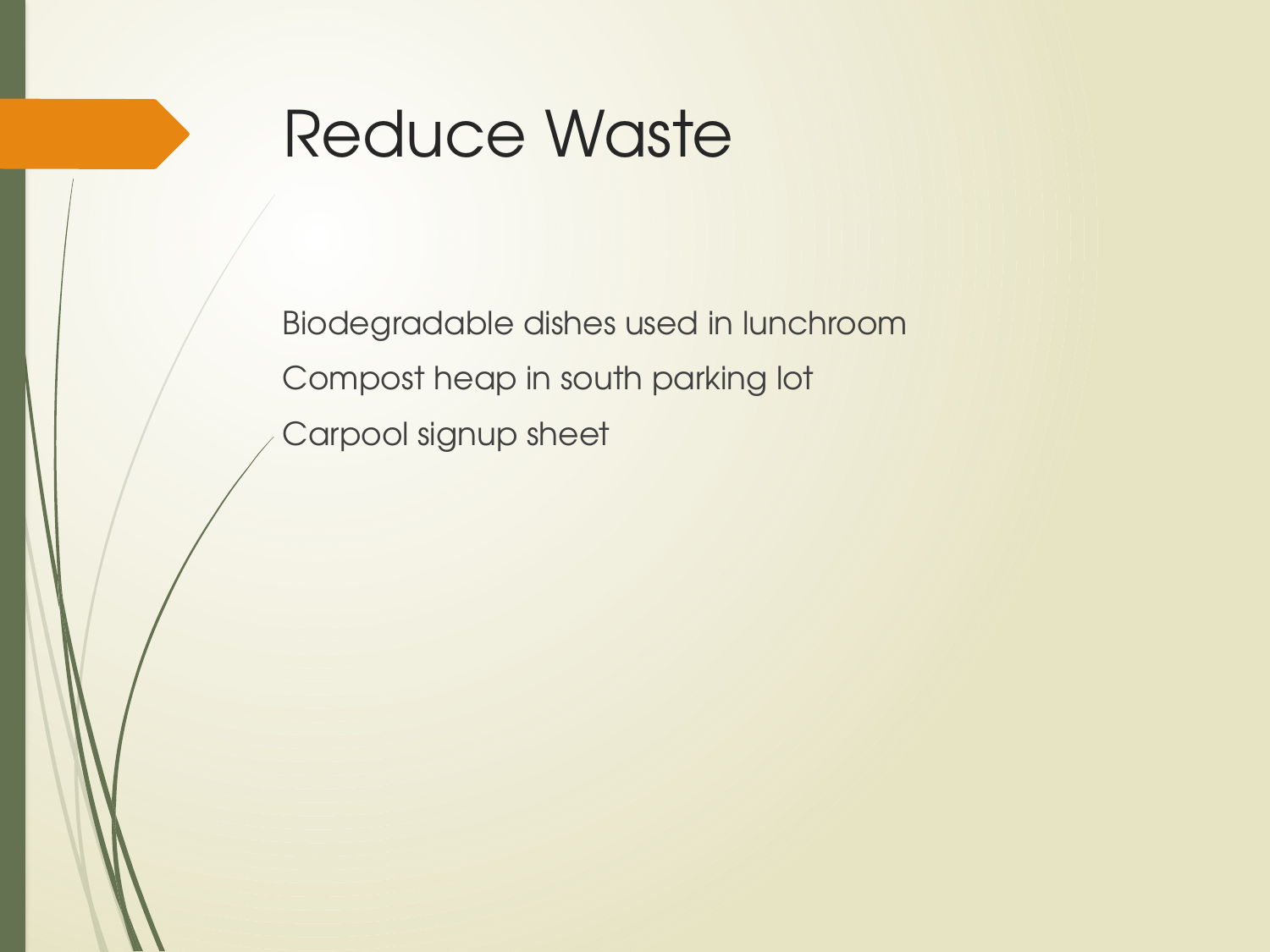

# Reduce Waste
Biodegradable dishes used in lunchroom
Compost heap in south parking lot
Carpool signup sheet